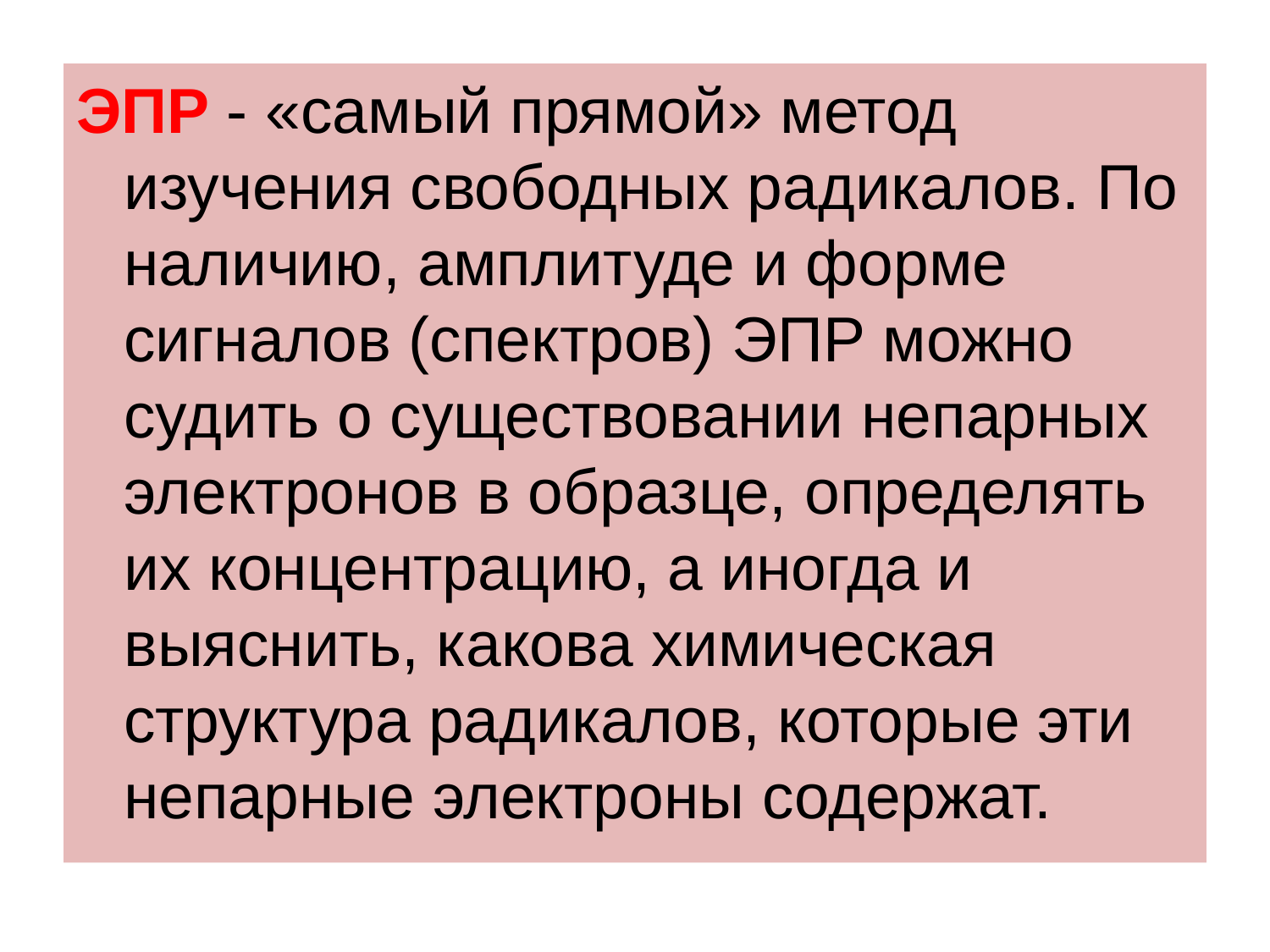

ЭПР - «самый прямой» метод изучения свободных радикалов. По наличию, амплитуде и форме сигналов (спектров) ЭПР можно судить о существовании непарных электронов в образце, определять их концентрацию, а иногда и выяснить, какова химическая структура радикалов, которые эти непарные электроны содержат.